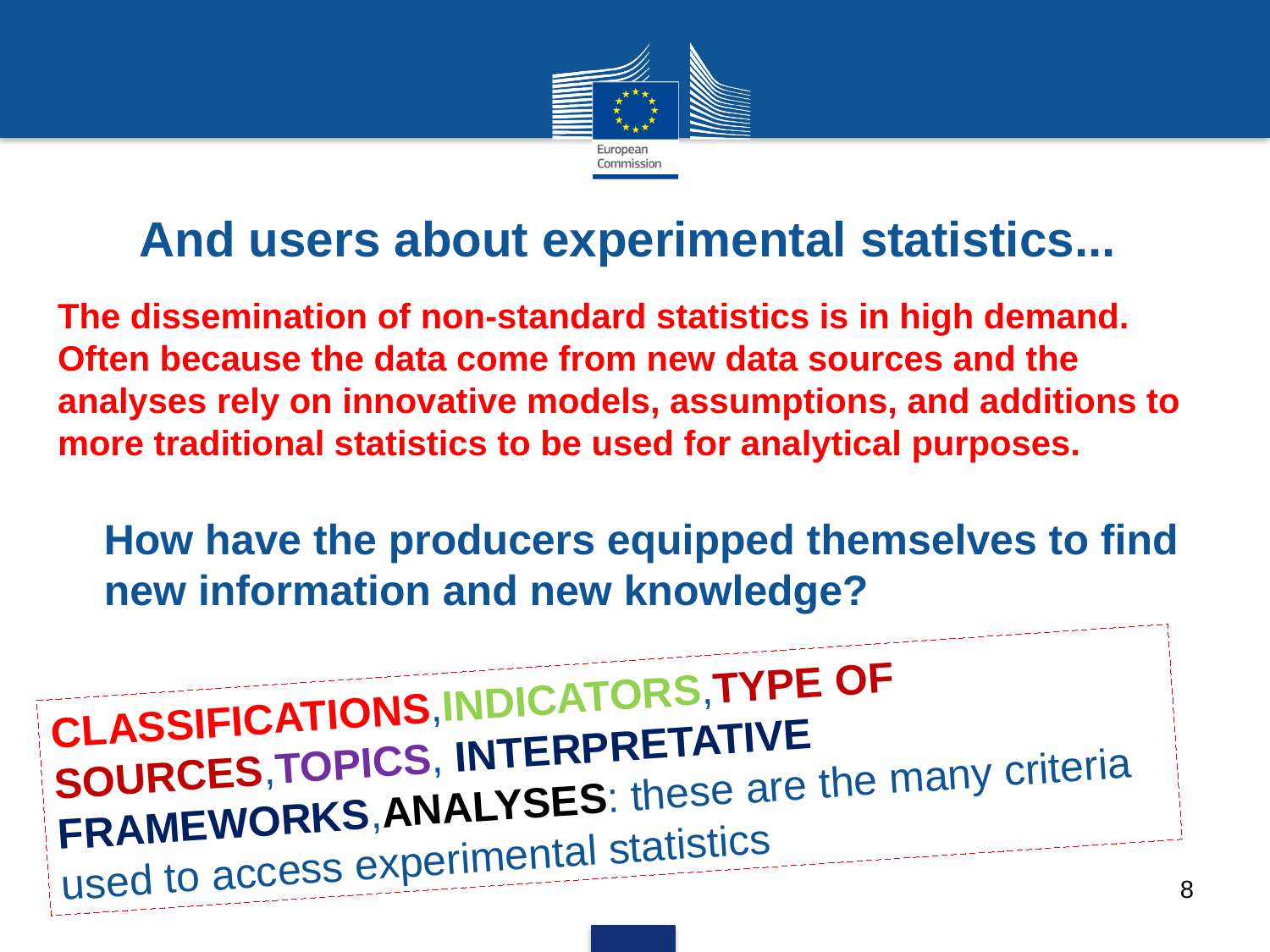

# And users about experimental statistics...
The dissemination of non-standard statistics is in high demand. Often because the data come from new data sources and the analyses rely on innovative models, assumptions, and additions to more traditional statistics to be used for analytical purposes.
How have the producers equipped themselves to find new information and new knowledge?
CLASSIFICATIONS,INDICATORS,TYPE OF SOURCES,TOPICS, INTERPRETATIVE FRAMEWORKS,ANALYSES: these are the many criteria used to access experimental statistics
8